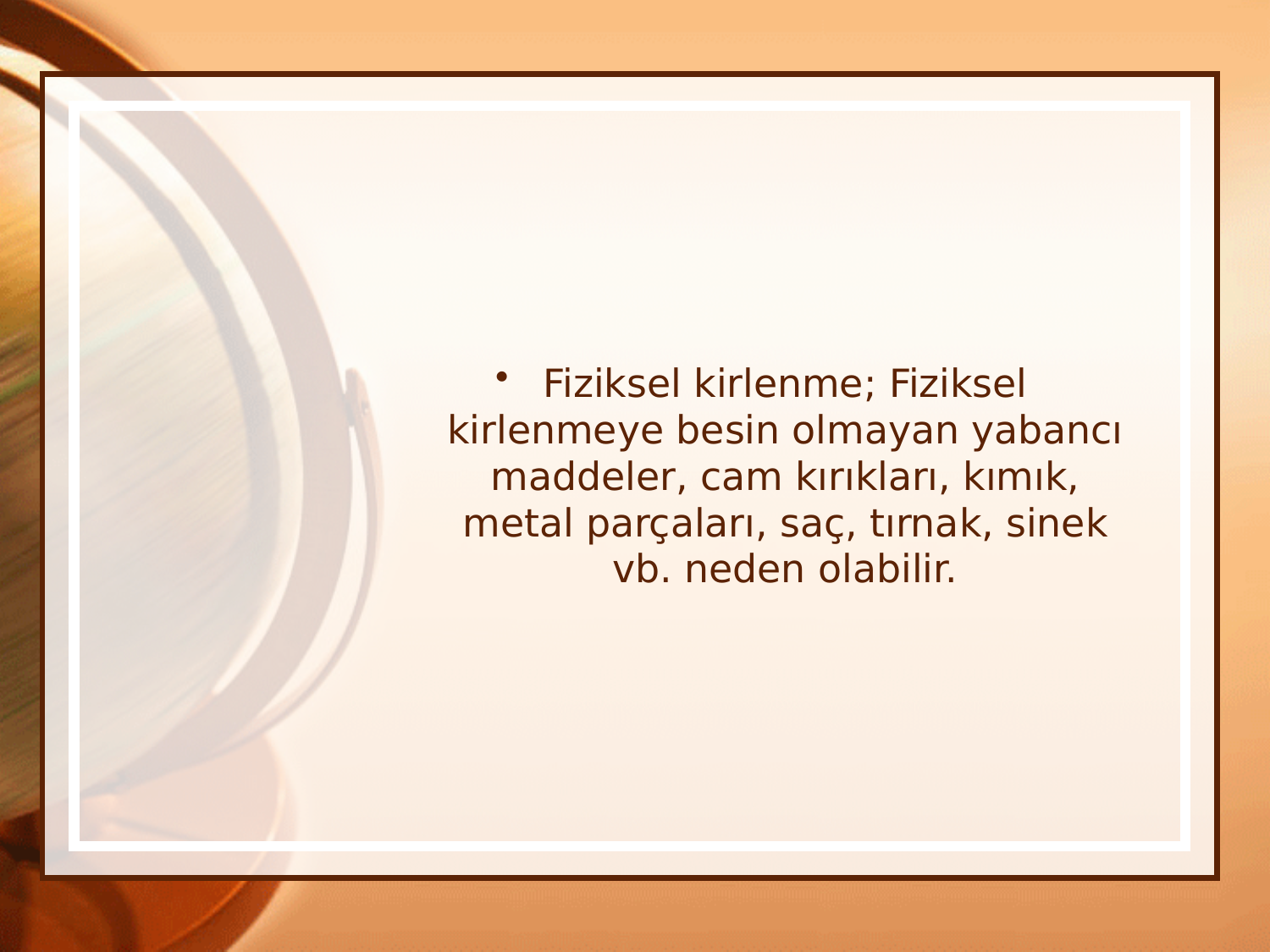

#

Fiziksel kirlenme; Fiziksel kirlenmeye besin olmayan yabancı maddeler, cam kırıkları, kımık, metal parçaları, saç, tırnak, sinek vb. neden olabilir.